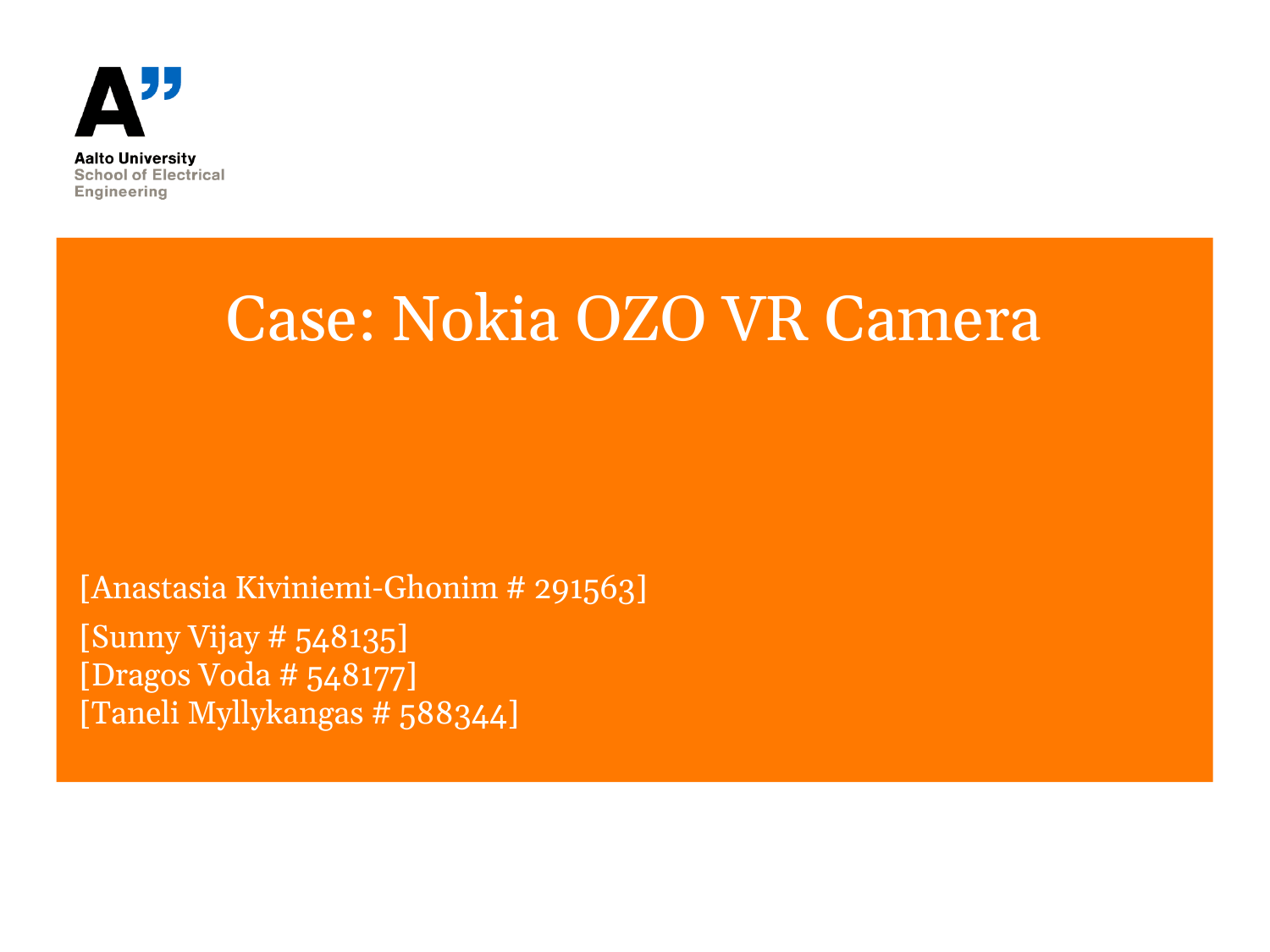

#
Case: Nokia OZO VR Camera

[Anastasia Kiviniemi-Ghonim # 291563]
[Sunny Vijay # 548135]
[Dragos Voda # 548177]
[Taneli Myllykangas # 588344]